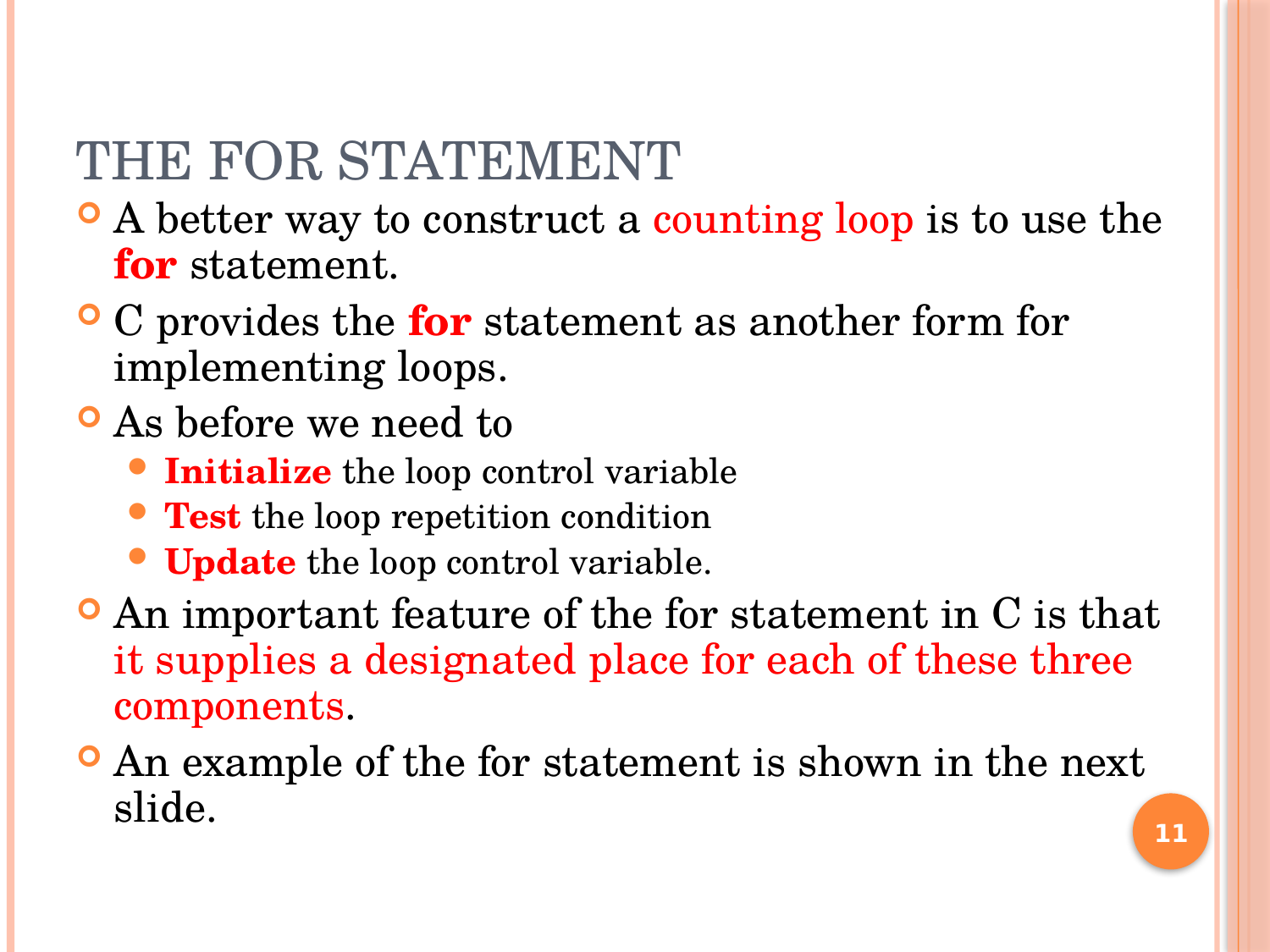

# The For Statement
A better way to construct a counting loop is to use the for statement.
C provides the for statement as another form for implementing loops.
As before we need to
Initialize the loop control variable
Test the loop repetition condition
Update the loop control variable.
An important feature of the for statement in C is that it supplies a designated place for each of these three components.
An example of the for statement is shown in the next slide.
11